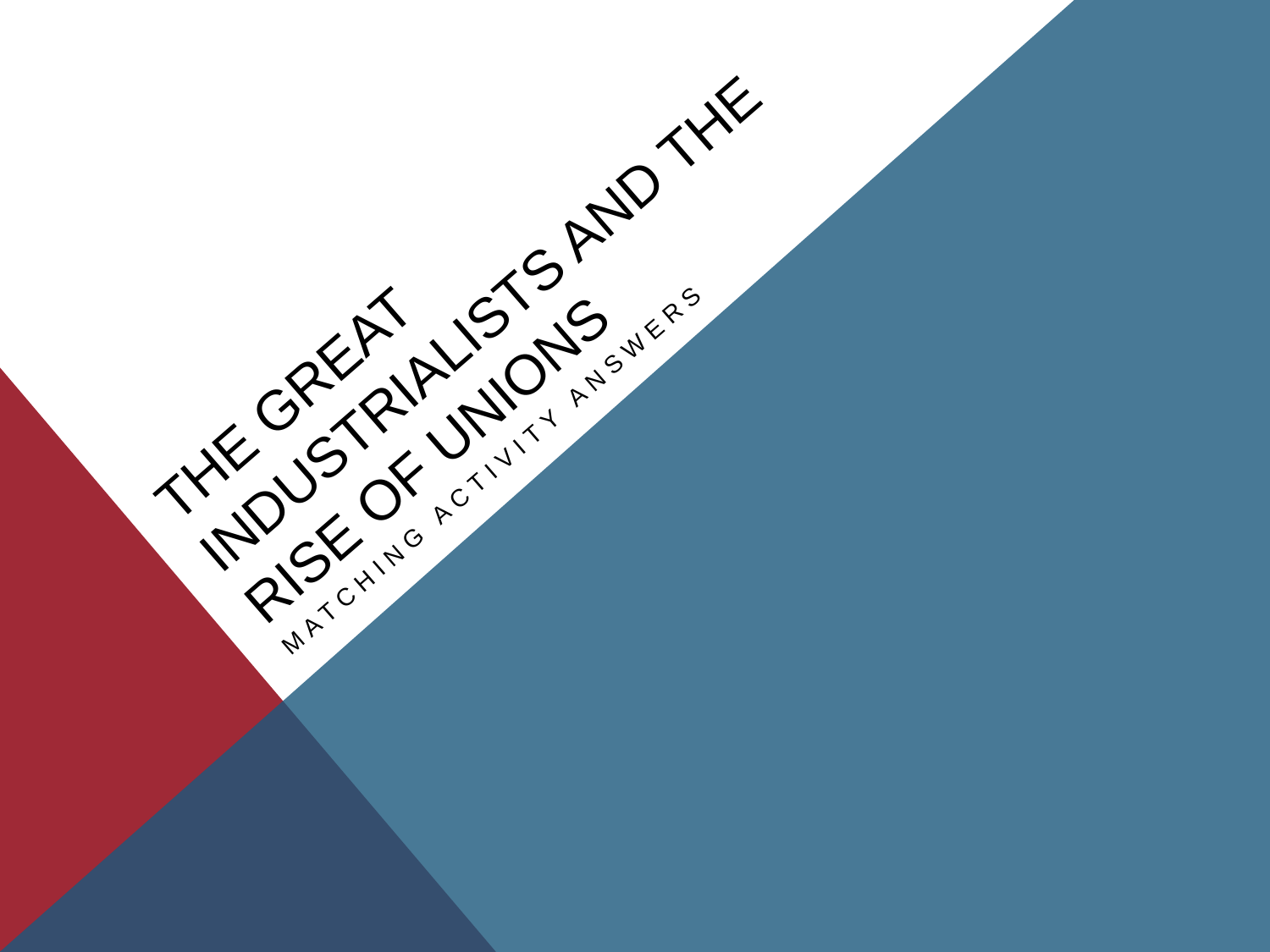

# The Great Industrialists and the rise of Unions
Matching activity answers